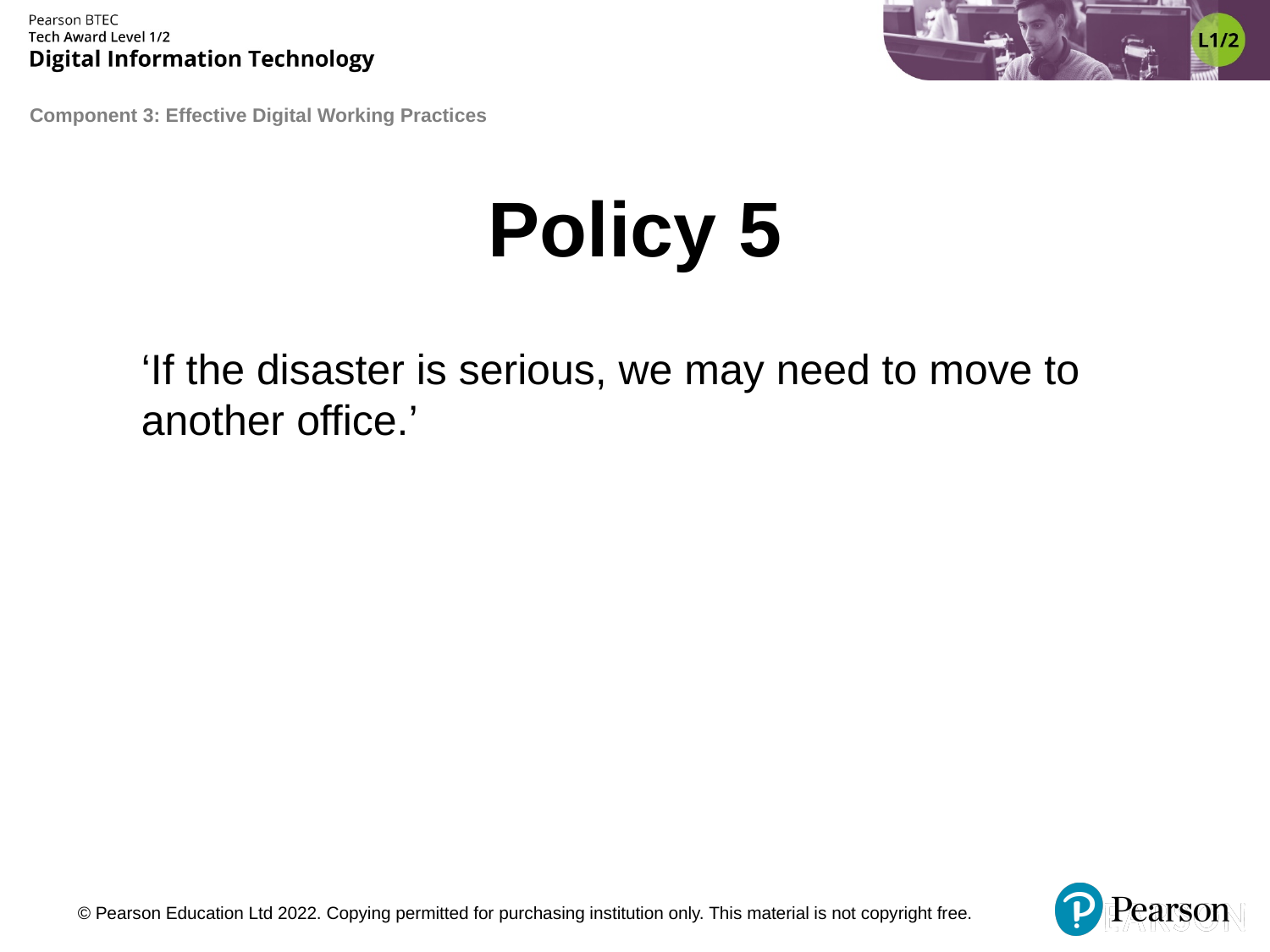

# Policy 5
‘If the disaster is serious, we may need to move to another office.’
© Pearson Education Ltd 2022. Copying permitted for purchasing institution only. This material is not copyright free.